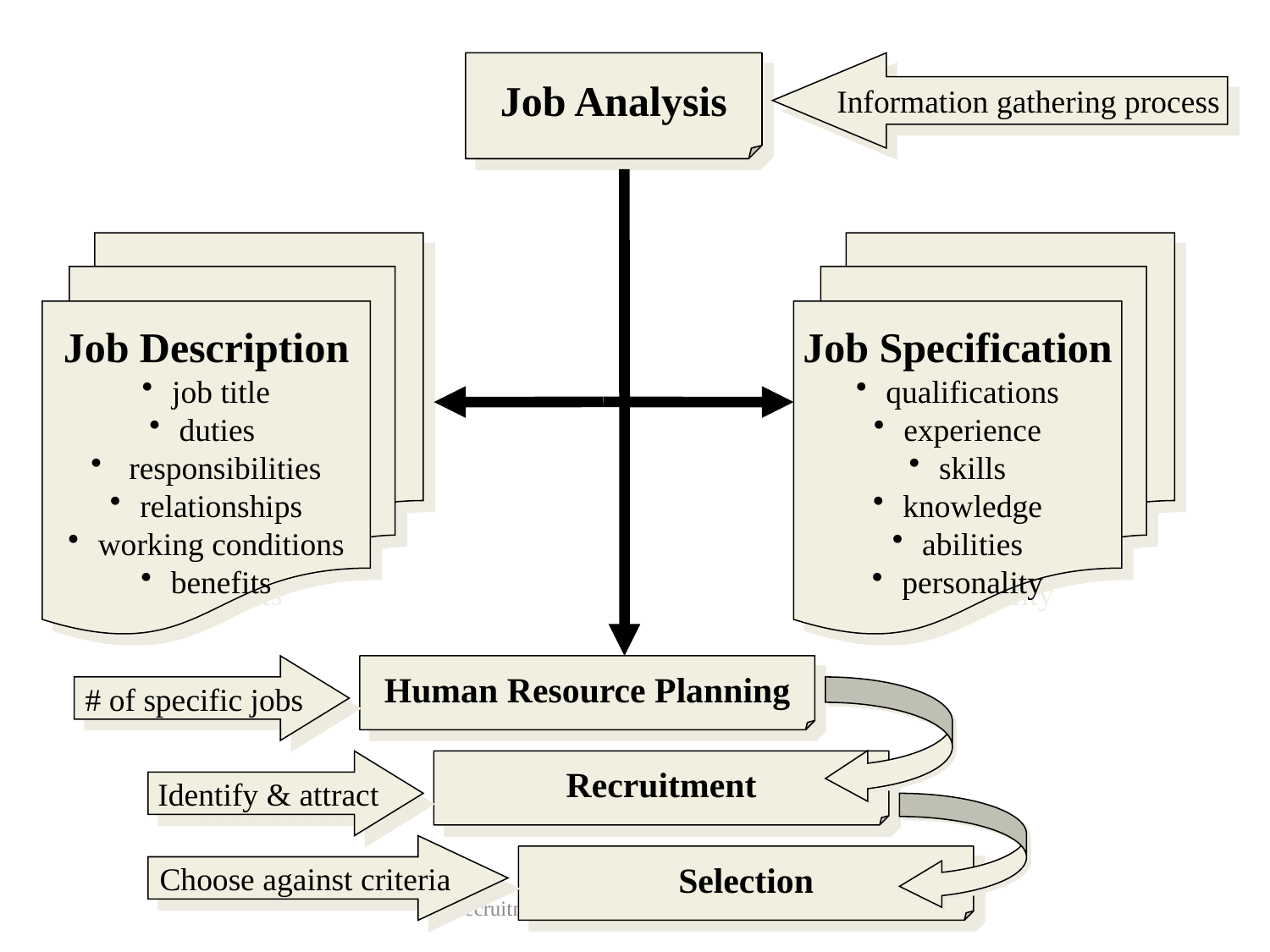

Job Analysis
Information gathering process

Job Description
job title
duties
 responsibilities
relationships
working conditions
benefits

Job Specification
qualifications
experience
skills
knowledge
abilities
personality

# of specific jobs
Human Resource Planning

Identify & attract
Recruitment

Choose against criteria
Selection
Recruitment & Selection - John Mc Donald